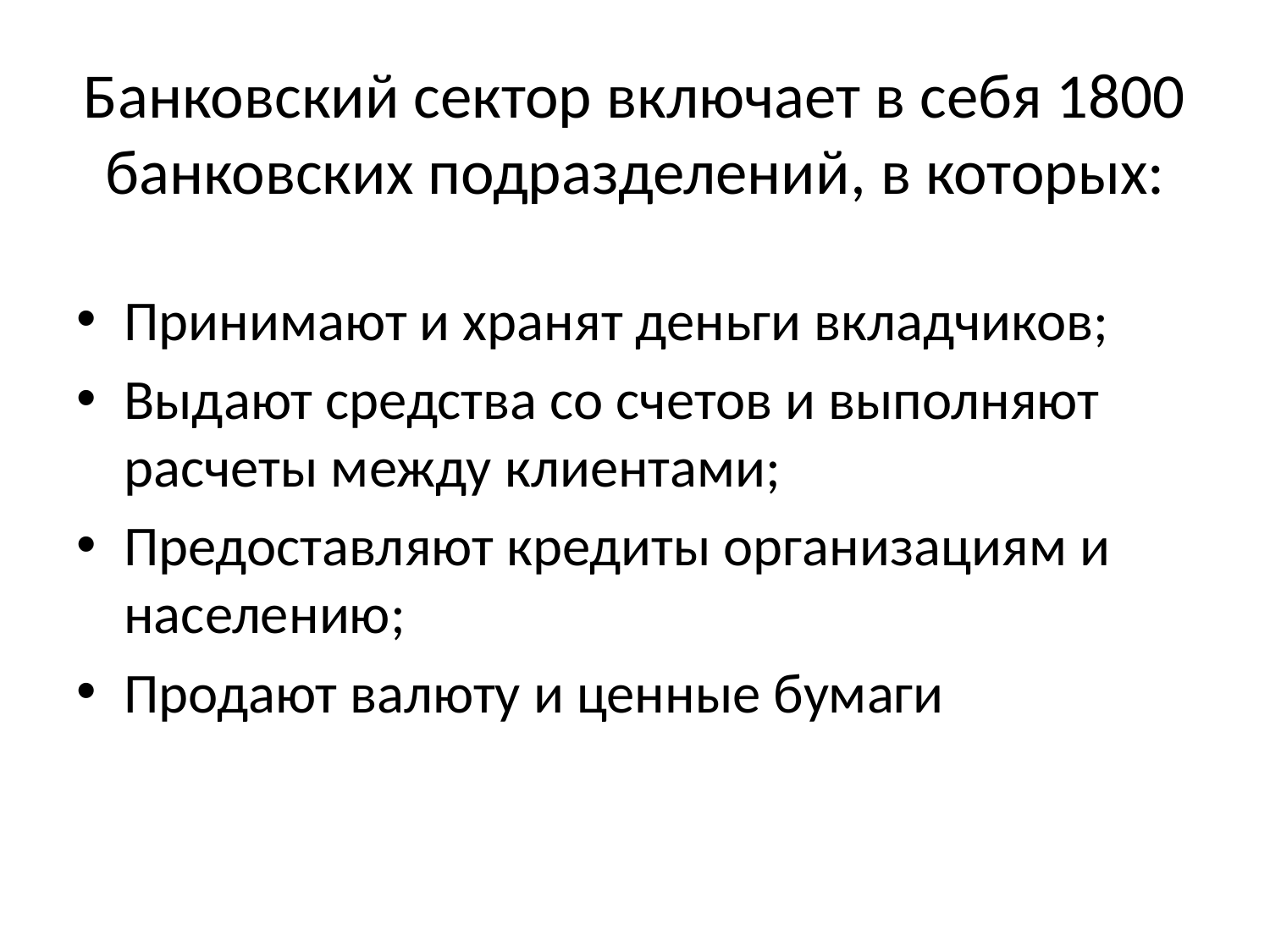

# Банковский сектор включает в себя 1800 банковских подразделений, в которых:
Принимают и хранят деньги вкладчиков;
Выдают средства со счетов и выполняют расчеты между клиентами;
Предоставляют кредиты организациям и населению;
Продают валюту и ценные бумаги